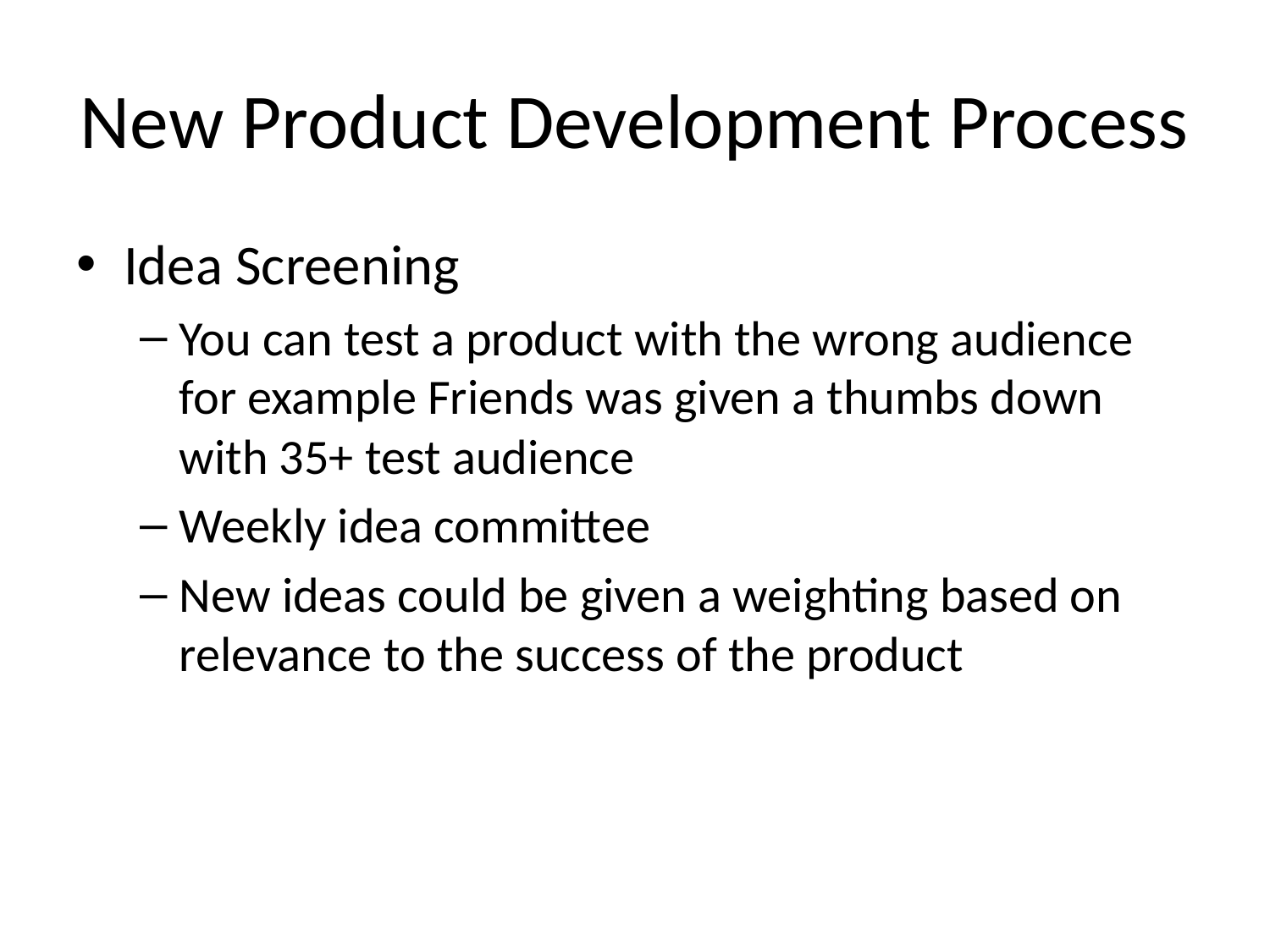

# New Product Development Process
Idea Screening
You can test a product with the wrong audience for example Friends was given a thumbs down with 35+ test audience
Weekly idea committee
New ideas could be given a weighting based on relevance to the success of the product